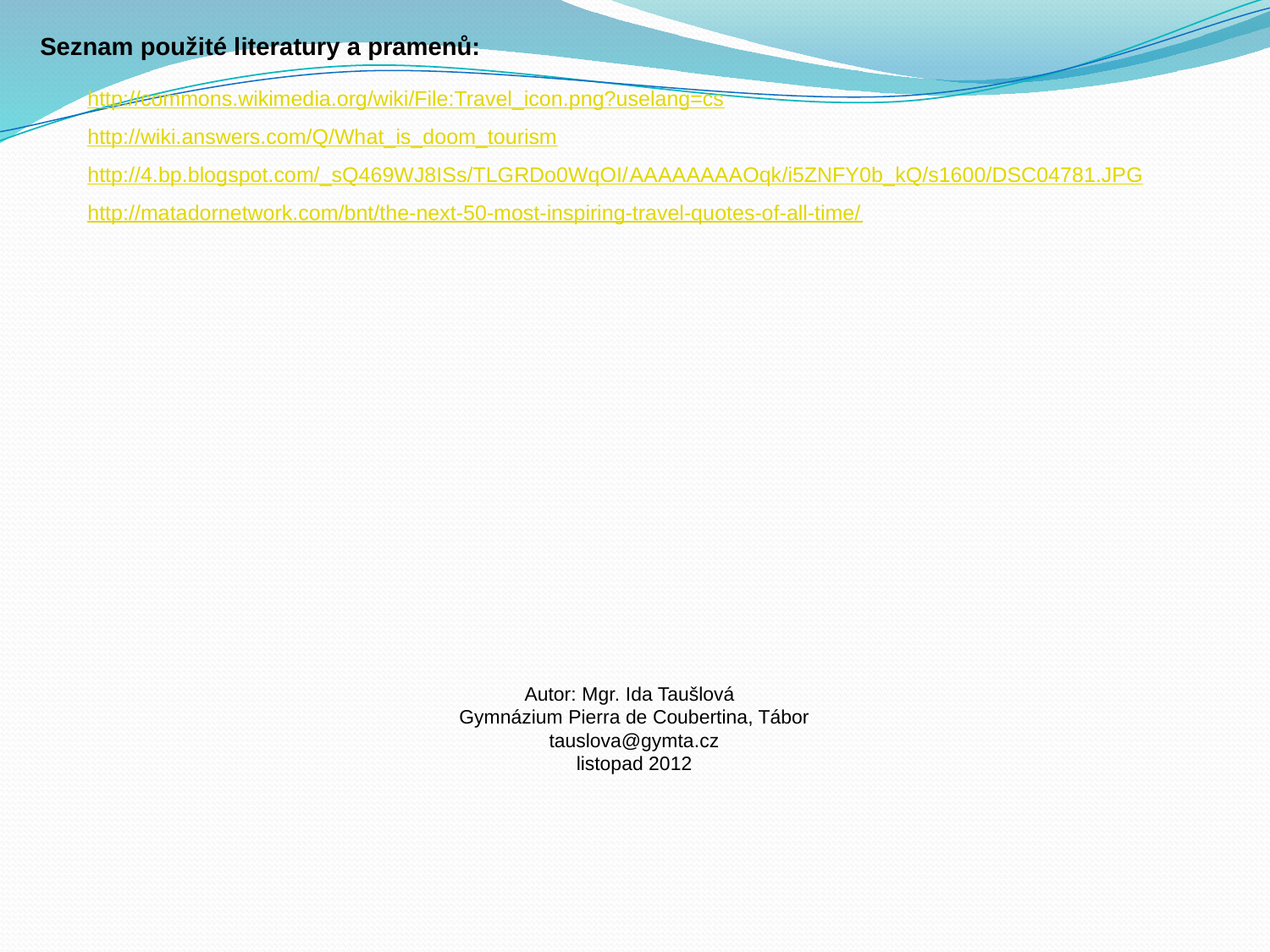

Seznam použité literatury a pramenů:
http://commons.wikimedia.org/wiki/File:Travel_icon.png?uselang=cs
http://wiki.answers.com/Q/What_is_doom_tourism
http://4.bp.blogspot.com/_sQ469WJ8ISs/TLGRDo0WqOI/AAAAAAAAOqk/i5ZNFY0b_kQ/s1600/DSC04781.JPG
http://matadornetwork.com/bnt/the-next-50-most-inspiring-travel-quotes-of-all-time/

                       Autor: Mgr. Ida Taušlová
Gymnázium Pierra de Coubertina, Tábor
tauslova@gymta.cz
listopad 2012